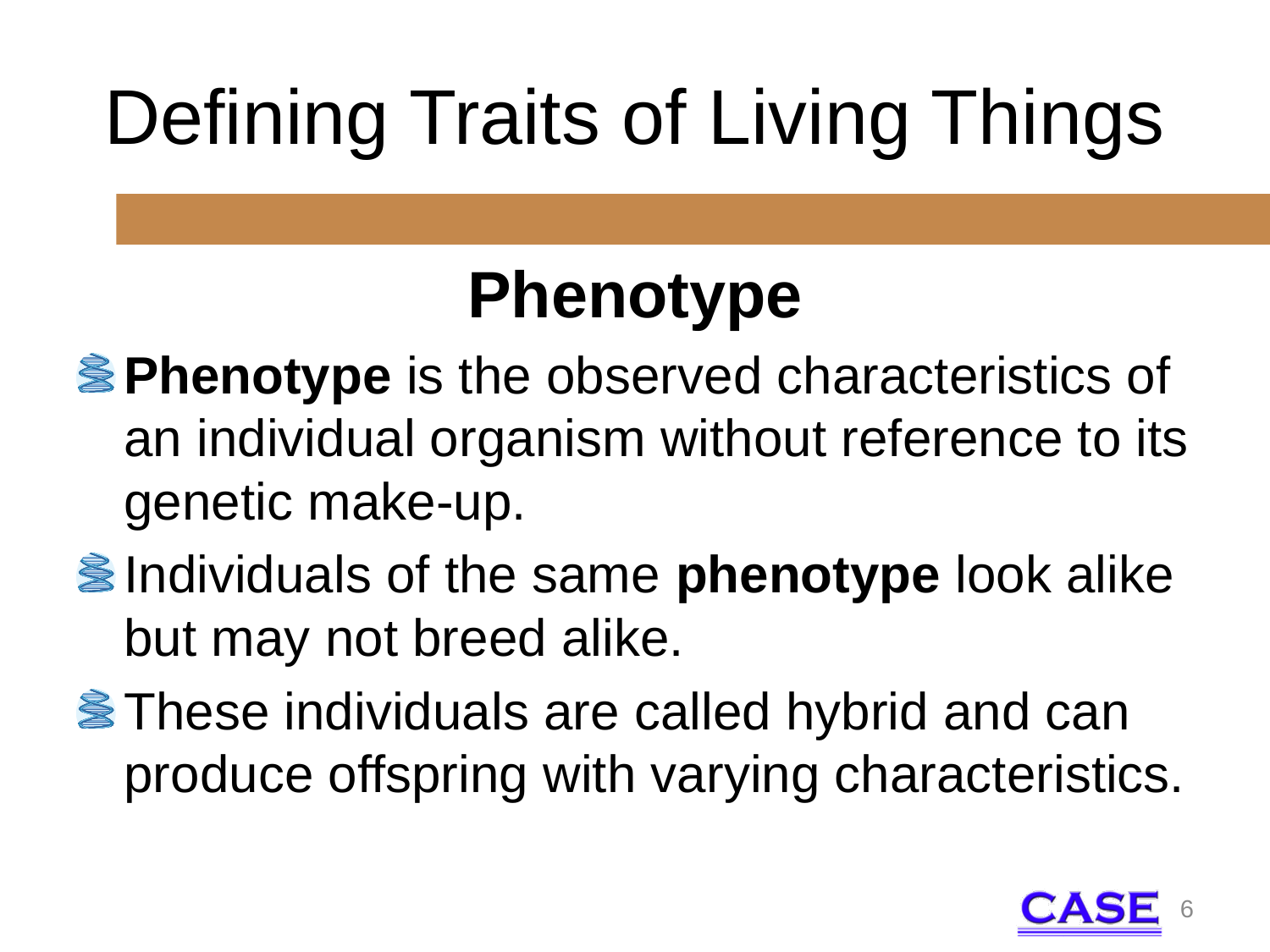

# Defining Traits of Living Things
Phenotype
Phenotype is the observed characteristics of an individual organism without reference to its genetic make-up.
Individuals of the same phenotype look alike but may not breed alike.
These individuals are called hybrid and can produce offspring with varying characteristics.

6